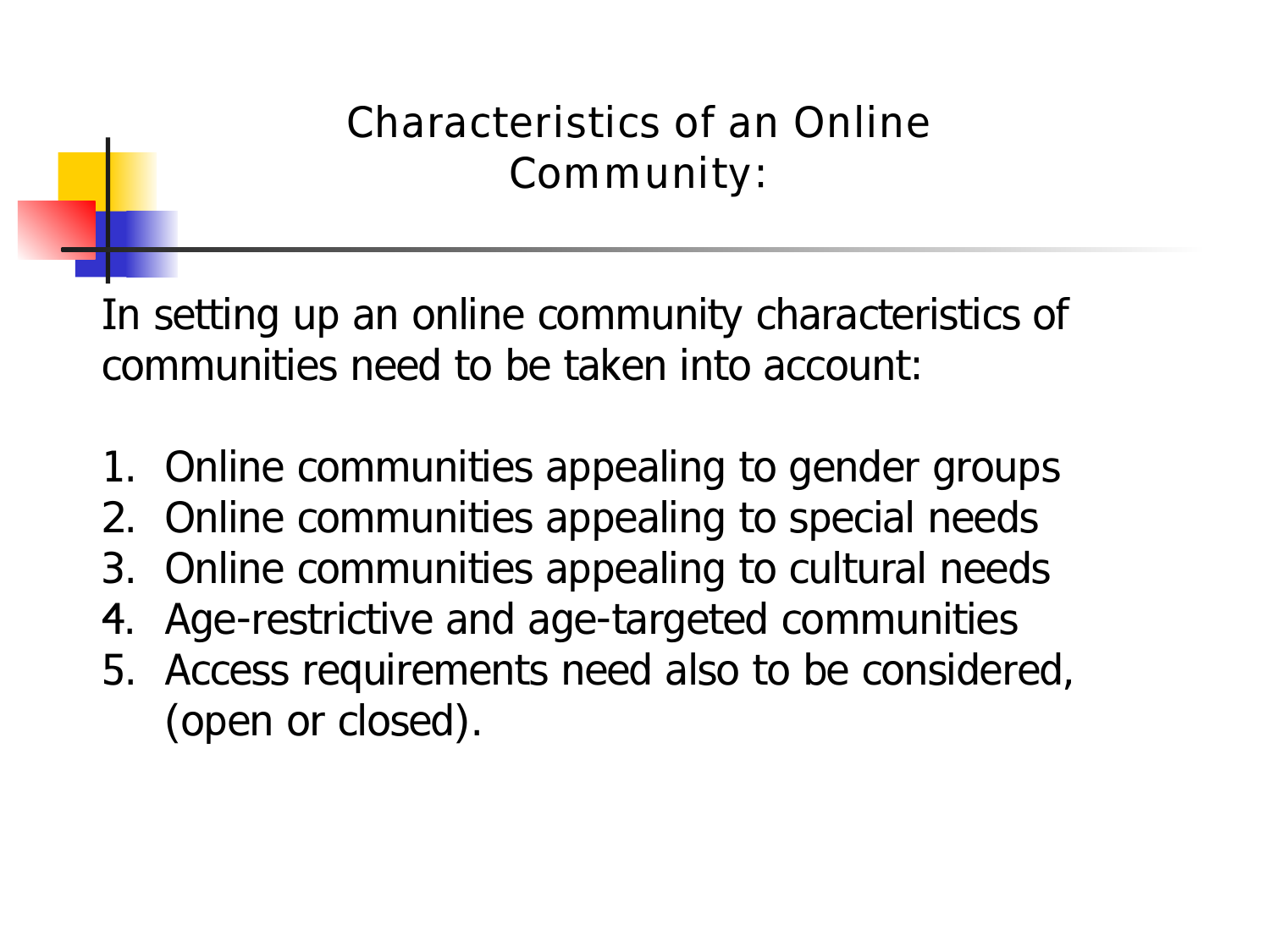

Characteristics of an Online Community:

In setting up an online community characteristics of communities need to be taken into account:

Online communities appealing to gender groups
Online communities appealing to special needs
Online communities appealing to cultural needs
Age-restrictive and age-targeted communities
Access requirements need also to be considered, (open or closed).